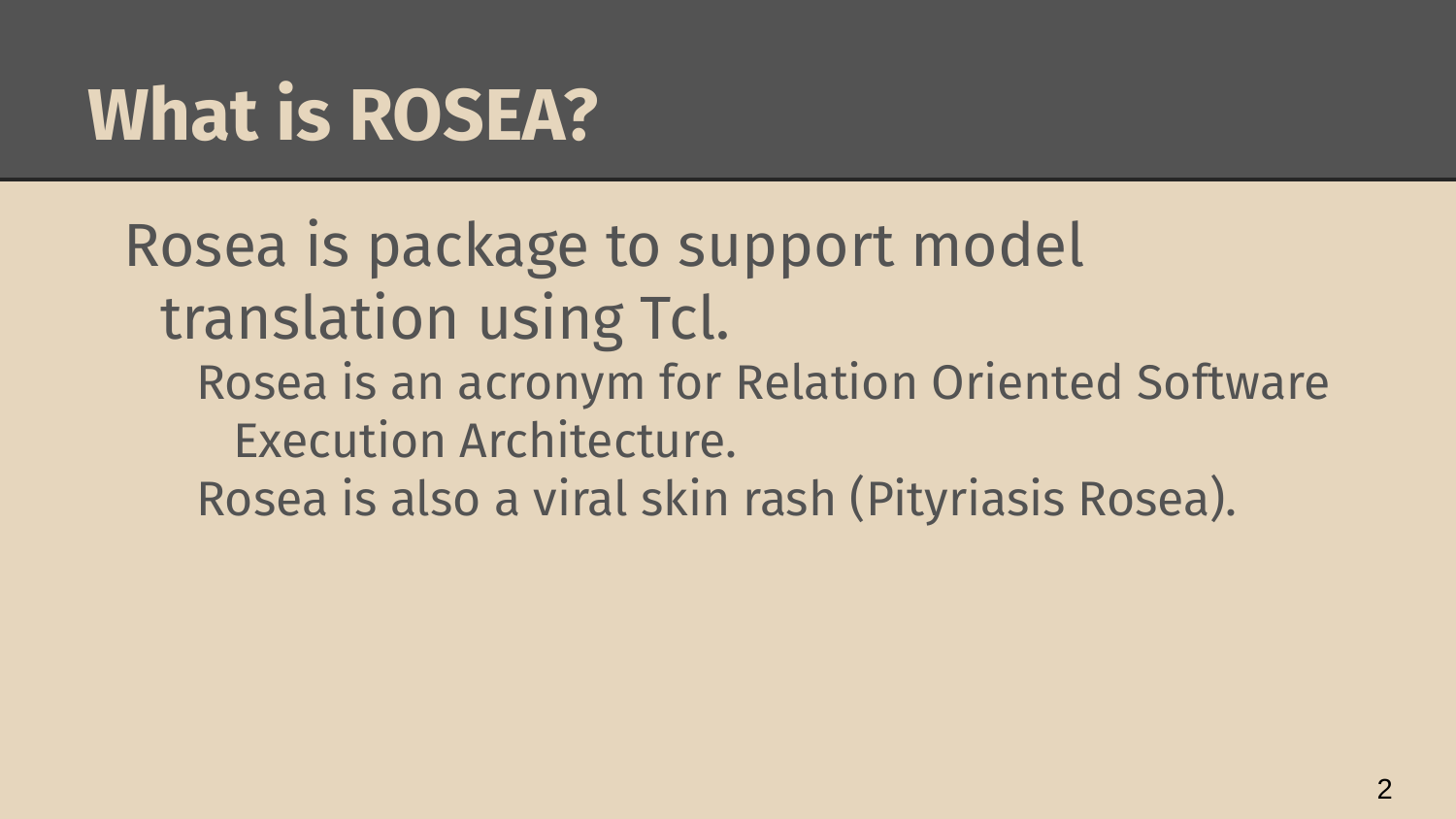

# What is ROSEA?
Rosea is package to support model translation using Tcl.
Rosea is an acronym for Relation Oriented Software Execution Architecture.
Rosea is also a viral skin rash (Pityriasis Rosea).
2